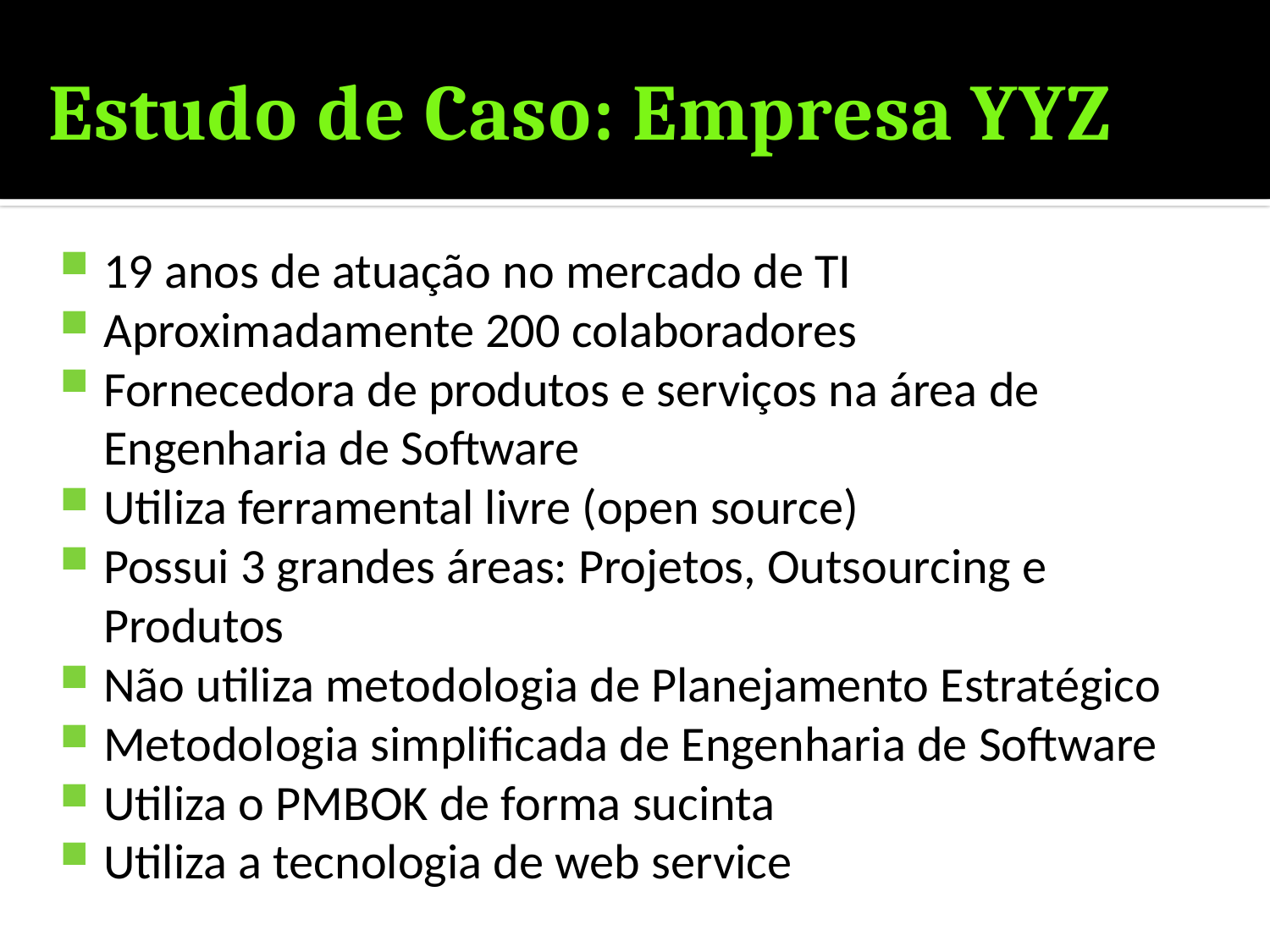

# Estudo de Caso: Empresa YYZ
19 anos de atuação no mercado de TI
Aproximadamente 200 colaboradores
Fornecedora de produtos e serviços na área de Engenharia de Software
Utiliza ferramental livre (open source)
Possui 3 grandes áreas: Projetos, Outsourcing e Produtos
Não utiliza metodologia de Planejamento Estratégico
Metodologia simplificada de Engenharia de Software
Utiliza o PMBOK de forma sucinta
Utiliza a tecnologia de web service